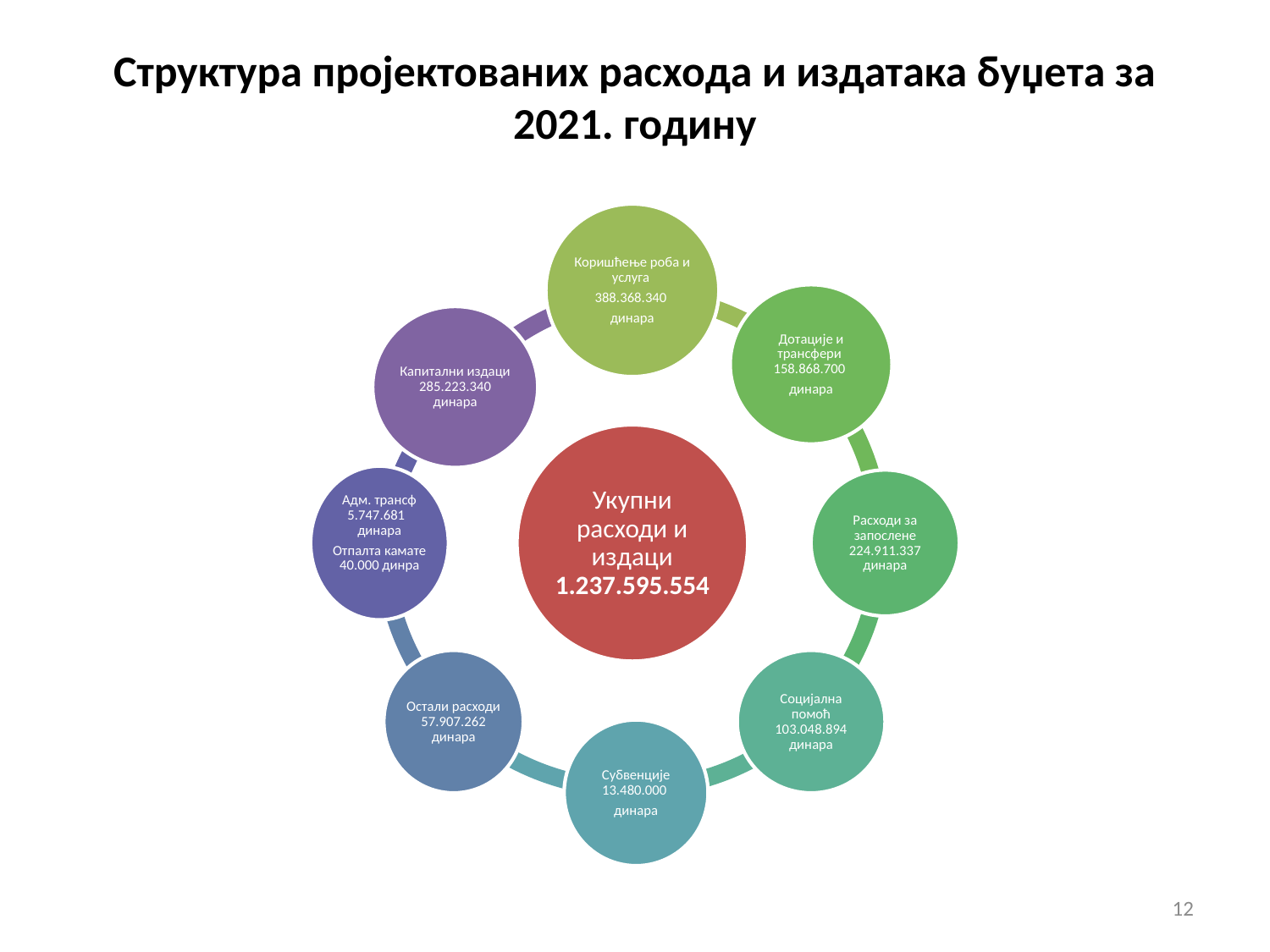

# Структура пројектованих расхода и издатака буџета за 2021. годину
Укупни расходи и издаци 1.237.595.554
Коришћење роба и услуга
388.368.340
динара
Дотације и трансфери  158.868.700
динара
Расходи за запослене 224.911.337 динара
Социјална помоћ 103.048.894 динара
Субвенције 13.480.000
динара
Остали расходи 57.907.262 динара
Адм. трансф 5.747.681   динара
Отпалта камате 40.000 динра

Капитални издаци 285.223.340 динара
12